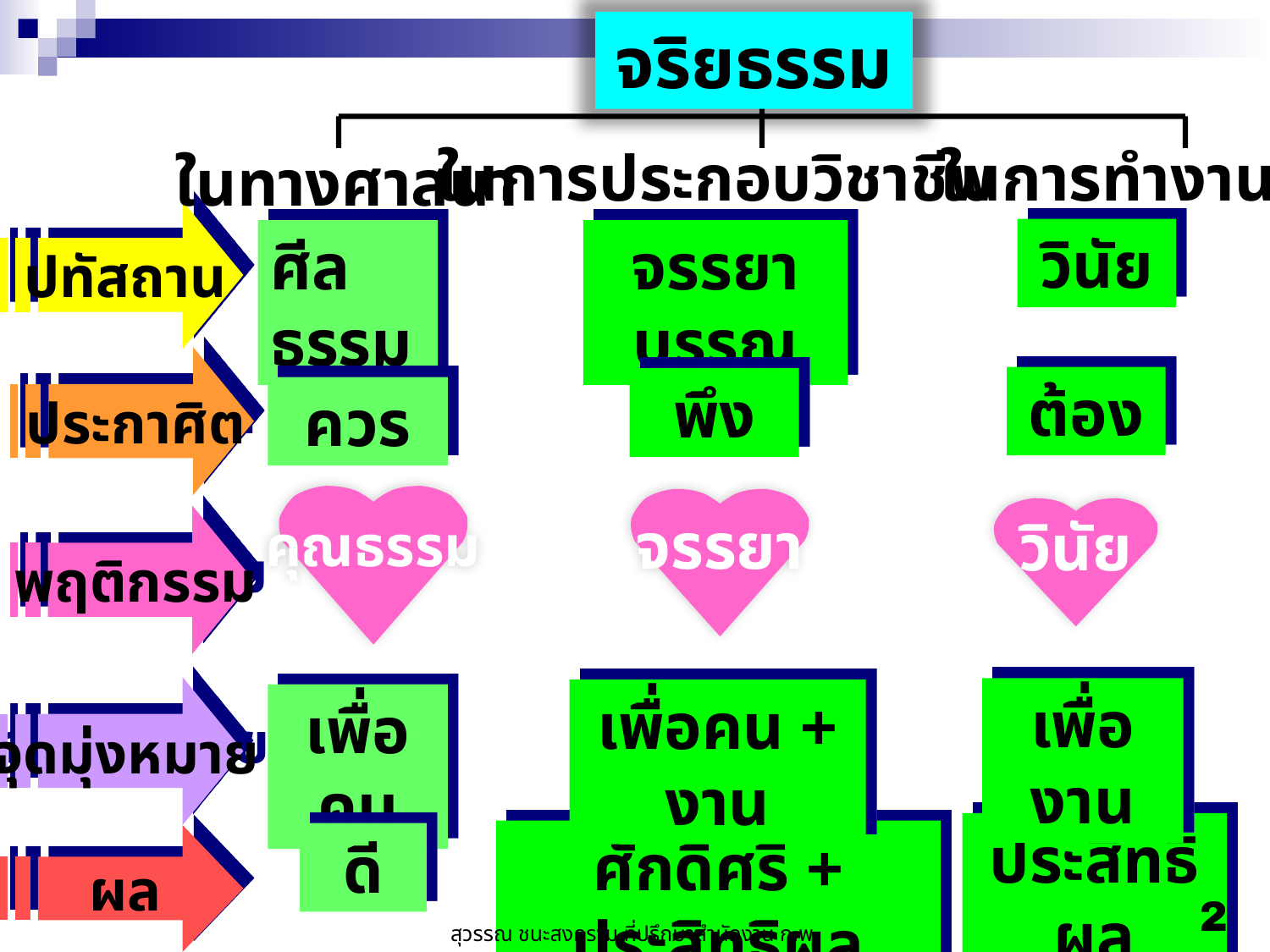

จริยธรรม

ในการประกอบวิชาชีพ
ในการทำงาน
ในทางศาสนา
ปทัสถาน
วินัย
ศีลธรรม
จรรยาบรรณ
ประกาศิต
ต้อง
พึง
ควร
คุณธรรม
จรรยา
วินัย
พฤติกรรม
จุดมุ่งหมาย
เพื่องาน
เพื่อคน + งาน
เพื่อคน
ประสิทธิผล
ศักดิ์ศรี + ประสิทธิผล
ดี
ผล
2
สุวรรณ ชนะสงคราม ที่ปรึกษาสำนักงาน ก.พ.